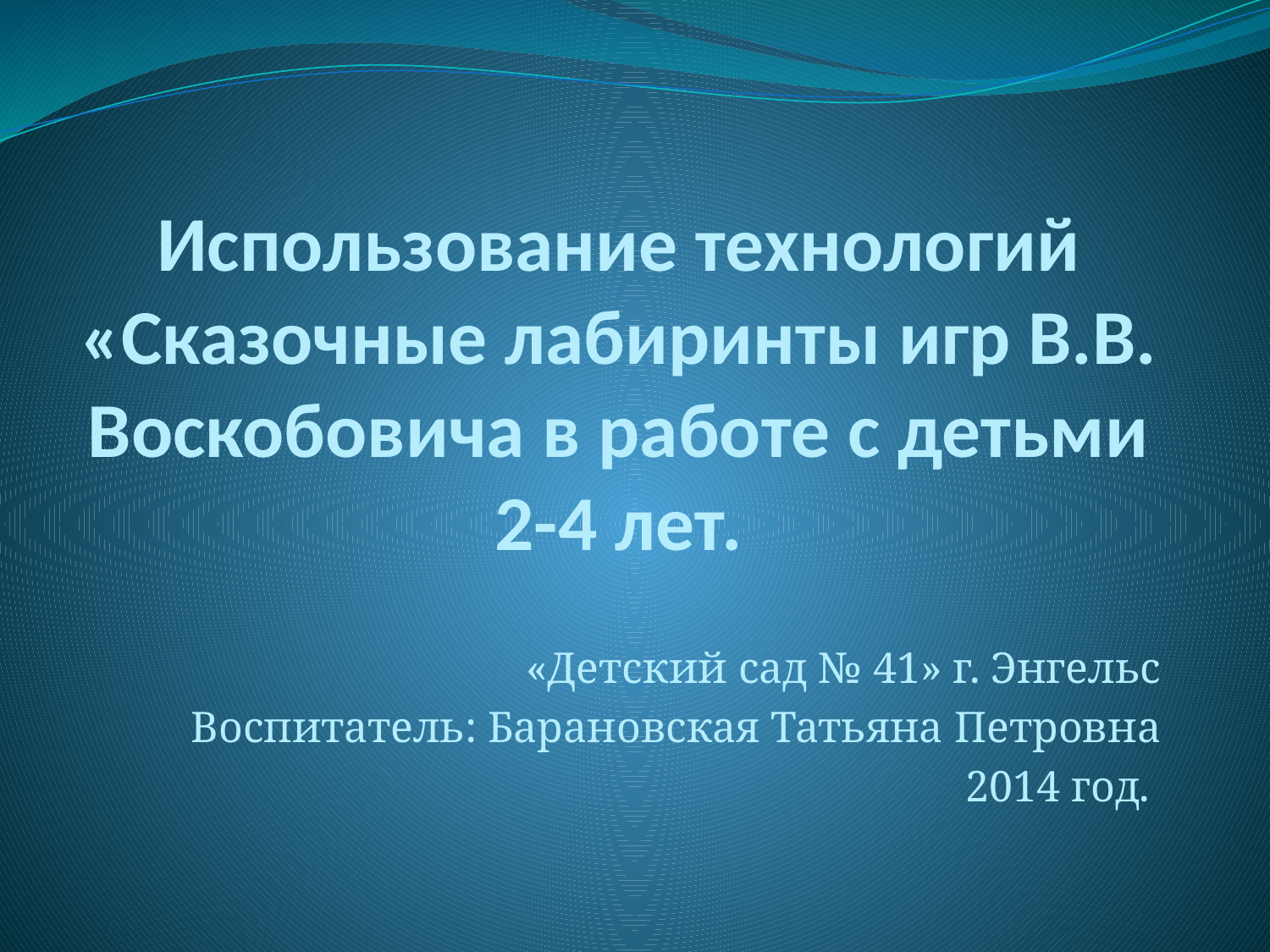

# Использование технологий «Сказочные лабиринты игр В.В. Воскобовича в работе с детьми 2-4 лет.
«Детский сад № 41» г. Энгельс
Воспитатель: Барановская Татьяна Петровна
2014 год.